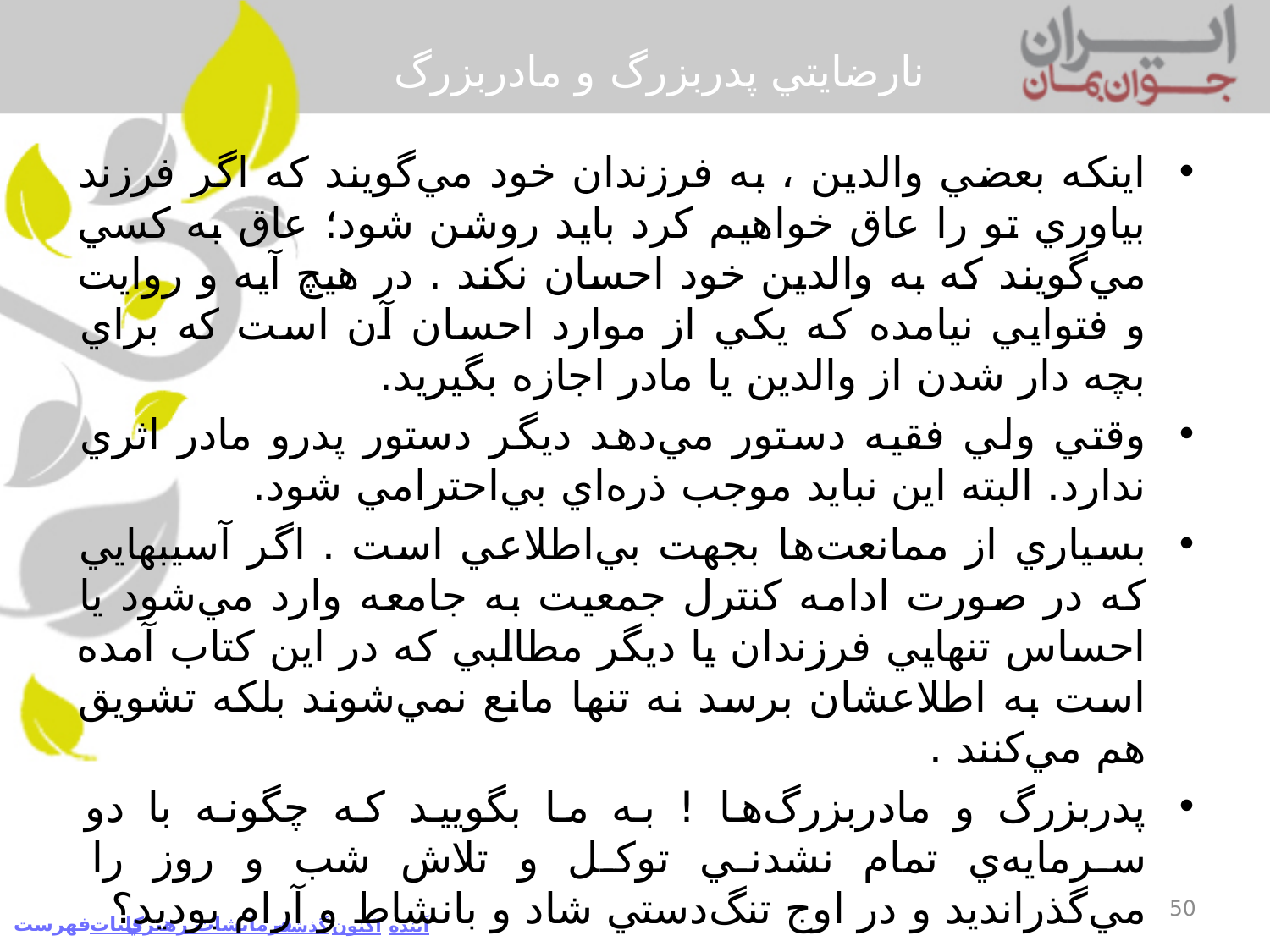

# نارضايتي پدربزرگ و مادربزرگ
اينكه بعضي والدين ، به فرزندان خود مي‌گويند كه اگر فرزند بياوري تو را عاق خواهيم كرد بايد روشن شود؛ عاق به كسي مي‌گويند كه به والدين خود احسان نكند . در هيچ آيه و روايت و فتوايي نيامده كه يكي از موارد احسان آن است كه براي بچه دار شدن از والدين يا مادر اجازه بگيريد.
وقتي ولي فقيه دستور مي‌دهد ديگر دستور پدرو مادر اثري ندارد. البته اين نبايد موجب ذره‌اي بي‌احترامي شود.
بسياري از ممانعت‌ها بجهت بي‌اطلاعي است . اگر آسيبهايي كه در صورت ادامه كنترل جمعيت به جامعه وارد مي‌شود يا احساس تنهايي فرزندان يا ديگر مطالبي كه در اين كتاب آمده است به اطلاعشان برسد نه تنها مانع نمي‌شوند بلكه تشويق هم مي‌كنند .
پدربزرگ و مادربزرگ‌ها ! به ما بگوييد كه چگونه با دو سرمايه‌ي تمام نشدني توكل و تلاش شب و روز را مي‌گذرانديد و در اوج تنگ‌دستي شاد و بانشاط و آرام بوديد؟
50